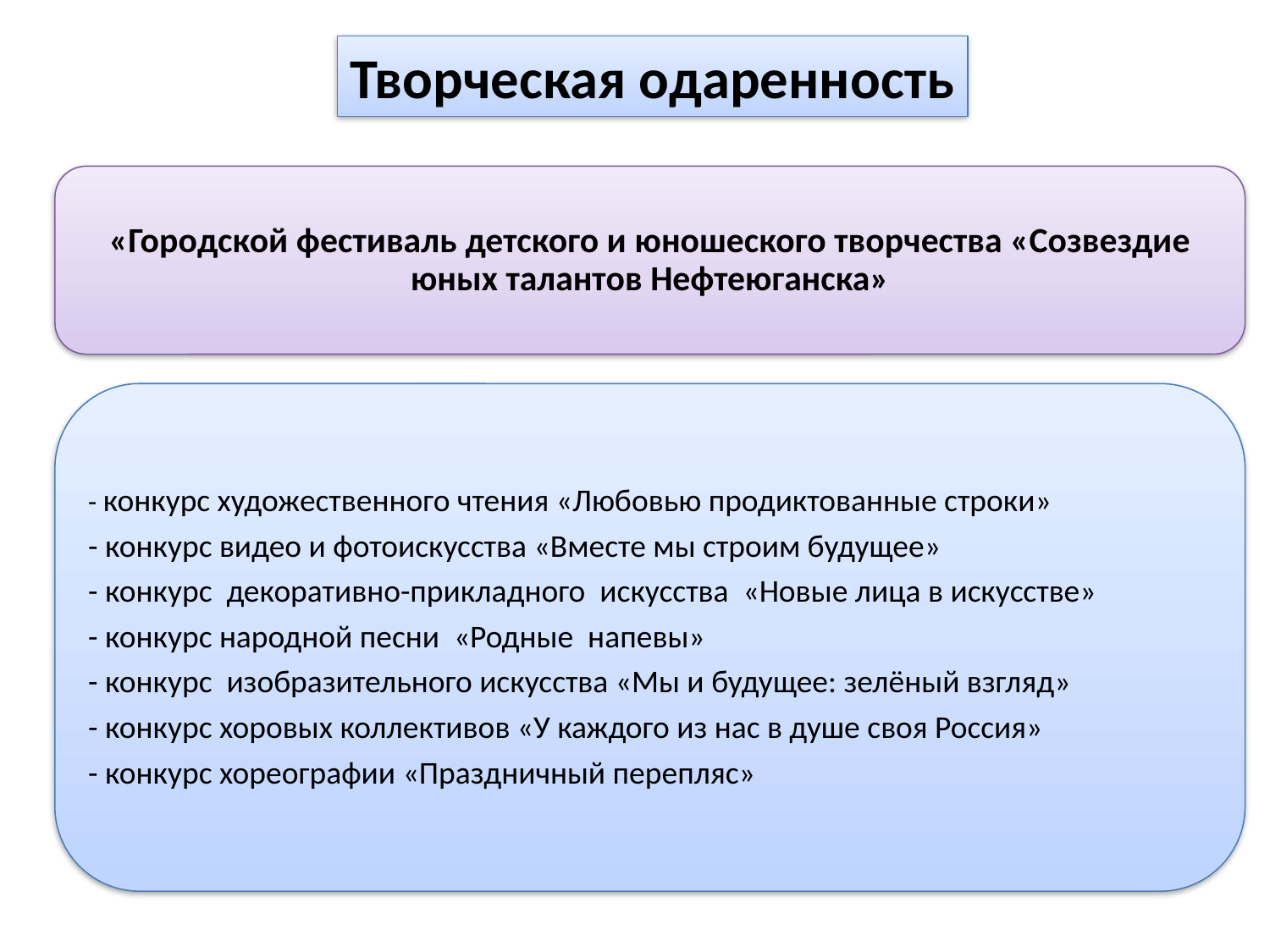

Творческая одаренность
«Городской фестиваль детского и юношеского творчества «Созвездие юных талантов Нефтеюганска»
- конкурс художественного чтения «Любовью продиктованные строки»
- конкурс видео и фотоискусства «Вместе мы строим будущее»
- конкурс  декоративно-прикладного  искусства  «Новые лица в искусстве»
- конкурс народной песни  «Родные  напевы»
- конкурс  изобразительного искусства «Мы и будущее: зелёный взгляд»
- конкурс хоровых коллективов «У каждого из нас в душе своя Россия»
- конкурс хореографии «Праздничный перепляс»